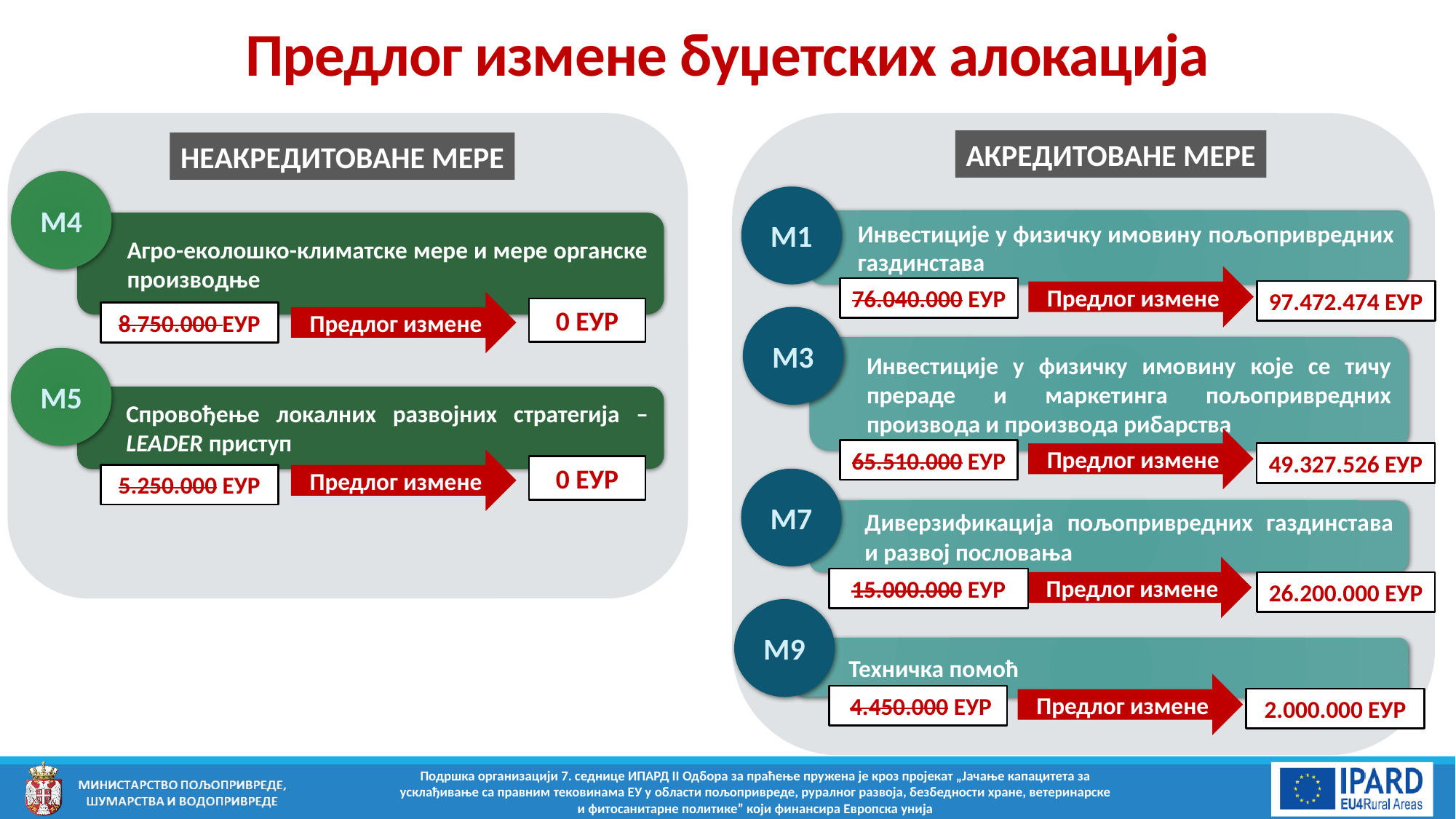

Предлог измене буџетских алокација

АКРЕДИТОВАНЕ МЕРЕ
НЕАКРЕДИТОВАНЕ МЕРЕ
M4

M1
Инвестиције у физичку имовину пољопривредних газдинстава
Агро-еколошко-климатске мере и мере органске производње
Предлог измене
76.040.000 ЕУР
97.472.474 ЕУР
Предлог измене
0 ЕУР
8.750.000 ЕУР
M3
Инвестиције у физичку имовину које се тичу прераде и маркетинга пољопривредних производа и производа рибарства
M5
Спровођење локалних развојних стратегија – LEADER приступ
Предлог измене
65.510.000 ЕУР
49.327.526 ЕУР
Предлог измене
0 ЕУР
5.250.000 ЕУР
M7
Диверзификација пољопривредних газдинстава и развој пословања
Предлог измене
15.000.000 ЕУР
26.200.000 ЕУР
M9
Техничка помоћ

Предлог измене
 4.450.000 ЕУР
2.000.000 ЕУР